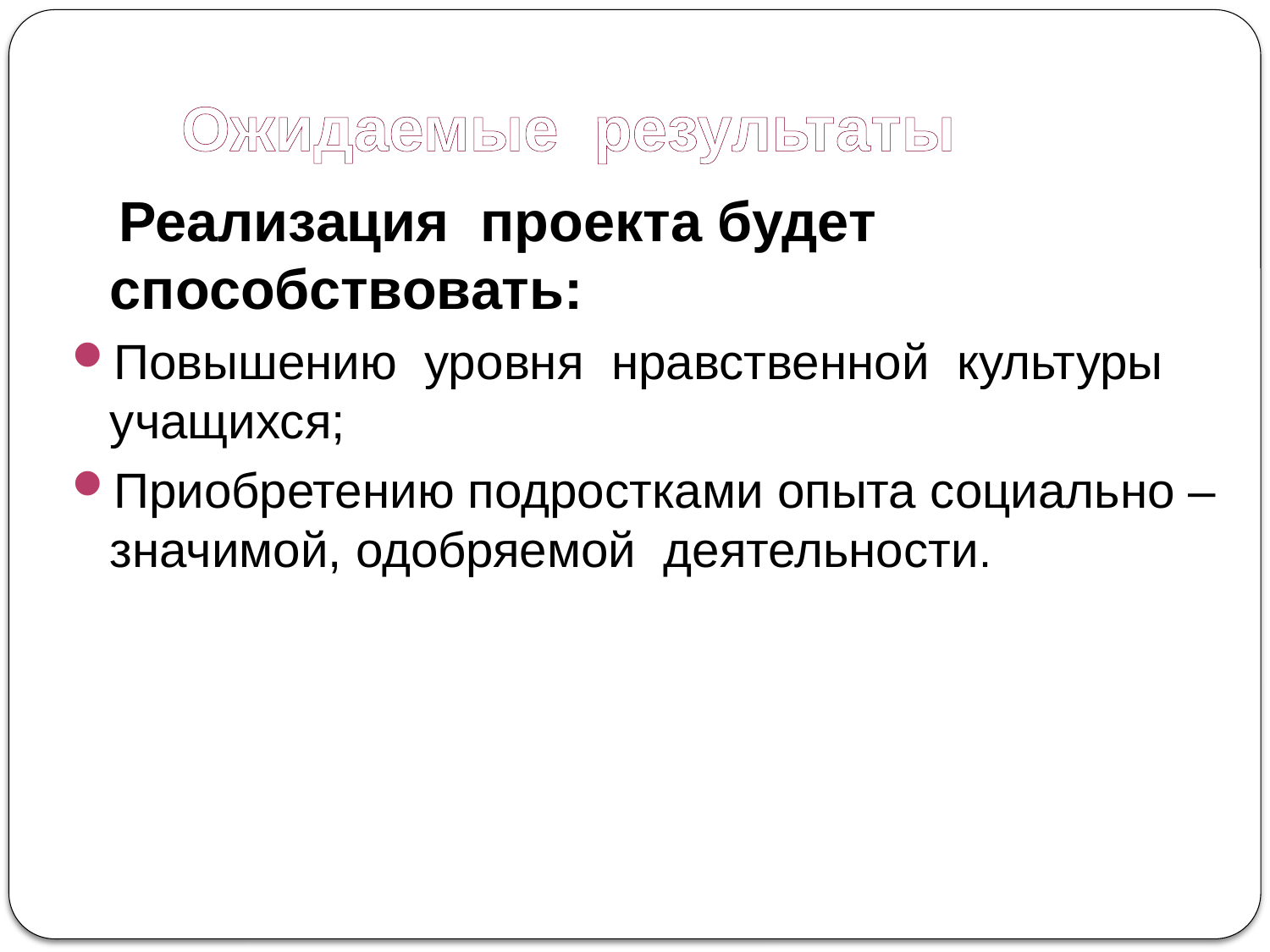

# Ожидаемые  результаты
   Реализация  проекта будет  способствовать:
Повышению  уровня  нравственной  культуры  учащихся;
Приобретению подростками опыта социально – значимой, одобряемой  деятельности.